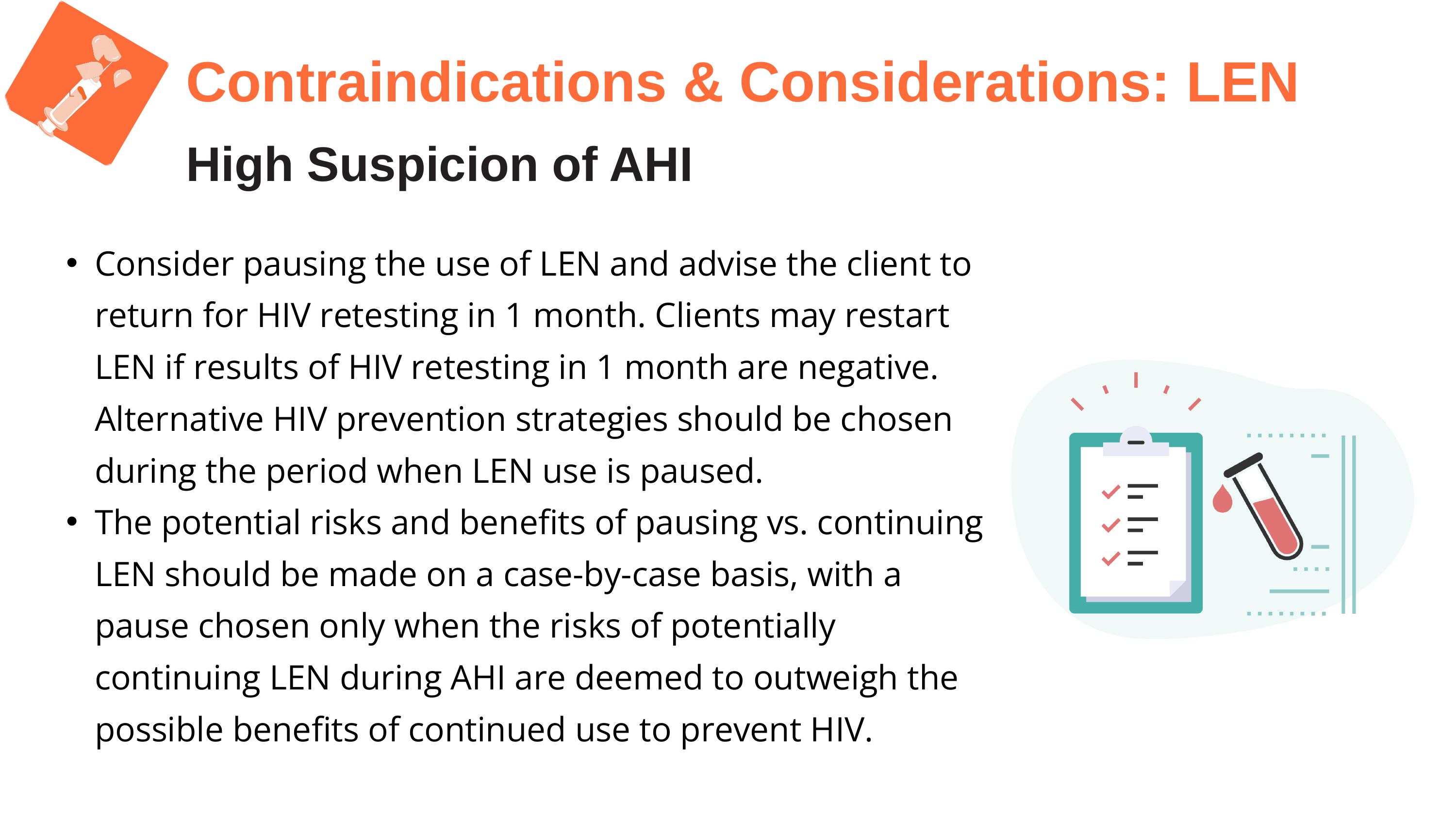

L
Contraindications & Considerations: LEN
High Suspicion of AHI
Consider pausing the use of LEN and advise the client to return for HIV retesting in 1 month. Clients may restart LEN if results of HIV retesting in 1 month are negative. Alternative HIV prevention strategies should be chosen during the period when LEN use is paused.
The potential risks and benefits of pausing vs. continuing LEN should be made on a case-by-case basis, with a pause chosen only when the risks of potentially continuing LEN during AHI are deemed to outweigh the possible benefits of continued use to prevent HIV.